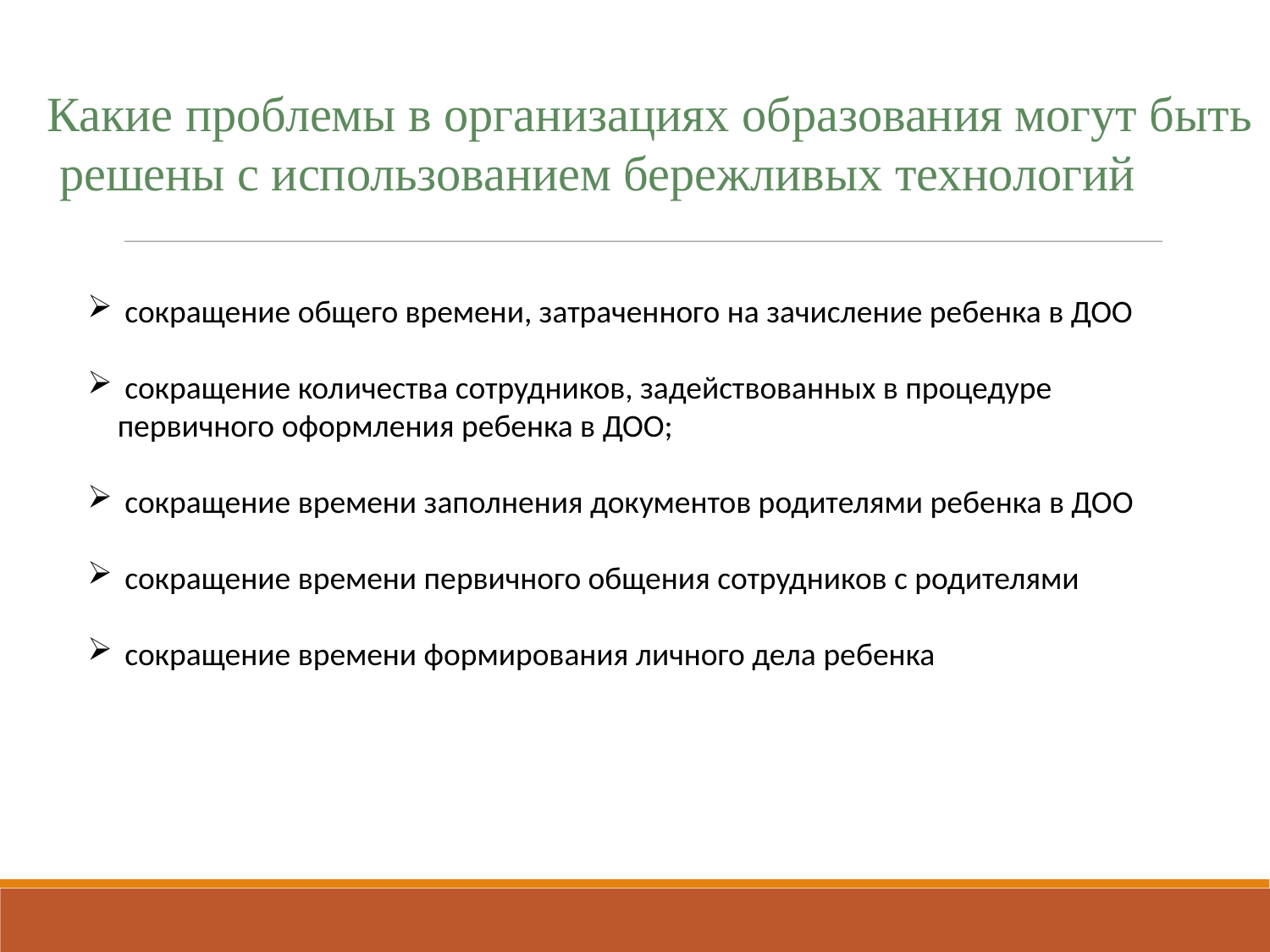

Какие проблемы в организациях образования могут быть
 решены с использованием бережливых технологий

 сокращение общего времени, затраченного на зачисление ребенка в ДОО

 сокращение количества сотрудников, задействованных в процедуре первичного оформления ребенка в ДОО;

 сокращение времени заполнения документов родителями ребенка в ДОО

 сокращение времени первичного общения сотрудников с родителями

 сокращение времени формирования личного дела ребенка